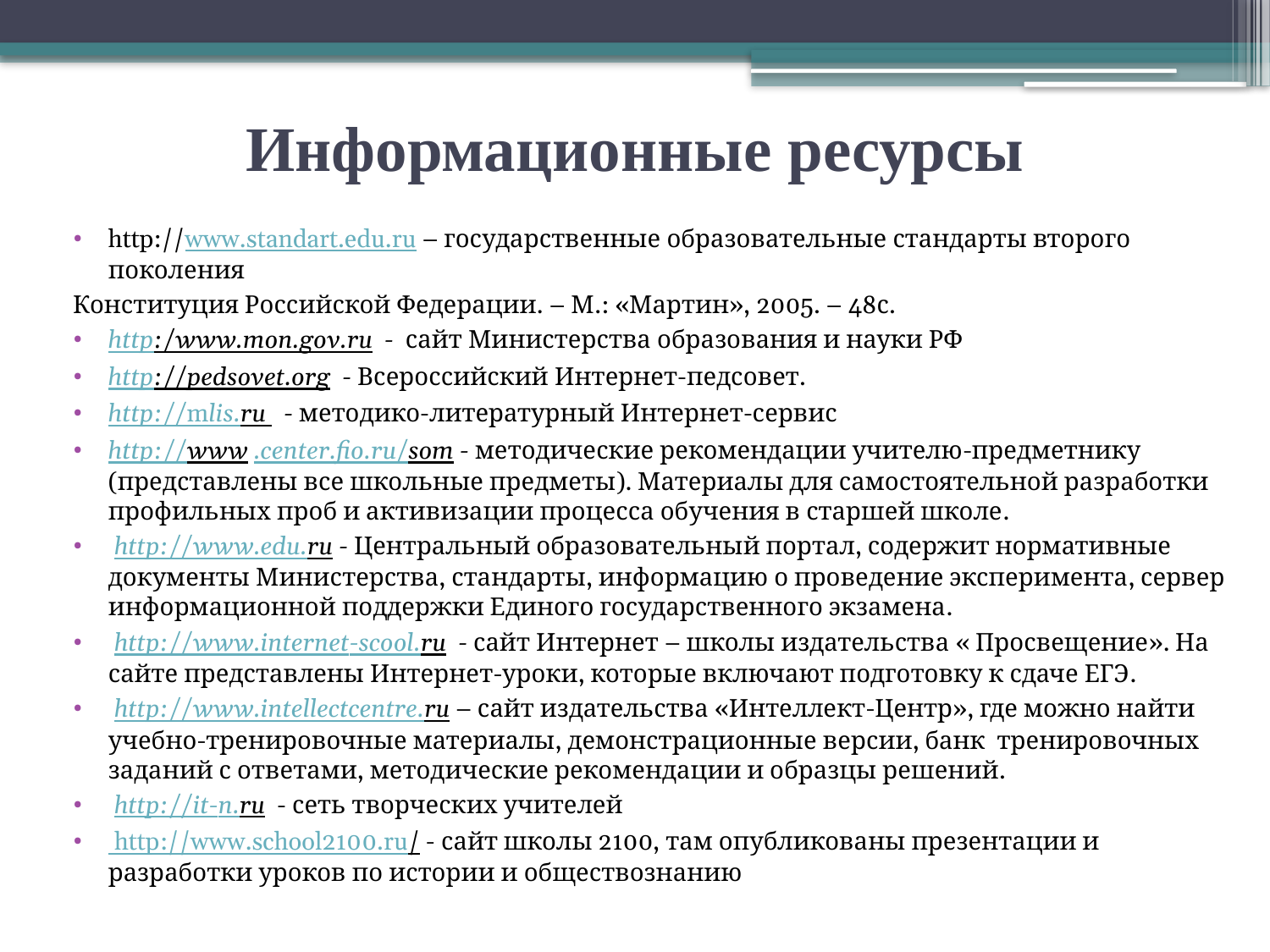

# Информационные ресурсы
http://www.standart.edu.ru – государственные образовательные стандарты второго поколения
Конституция Российской Федерации. – М.: «Мартин», 2005. – 48с.
http:/www.mon.gov.ru  -  сайт Министерства образования и науки РФ
http://pedsovet.org  - Всероссийский Интернет-педсовет.
http://mlis.ru   - методико-литературный Интернет-сервис
http://www .center.fio.ru/som - методические рекомендации учителю-предметнику (представлены все школьные предметы). Материалы для самостоятельной разработки профильных проб и активизации процесса обучения в старшей школе.
 http://www.edu.ru - Центральный образовательный портал, содержит нормативные документы Министерства, стандарты, информацию о проведение эксперимента, сервер информационной поддержки Единого государственного экзамена.
 http://www.internet-scool.ru  - сайт Интернет – школы издательства « Просвещение». На сайте представлены Интернет-уроки, которые включают подготовку к сдаче ЕГЭ.
 http://www.intellectcentre.ru – сайт издательства «Интеллект-Центр», где можно найти учебно-тренировочные материалы, демонстрационные версии, банк  тренировочных заданий с ответами, методические рекомендации и образцы решений.
 http://it-n.ru  - сеть творческих учителей
 http://www.school2100.ru/ - сайт школы 2100, там опубликованы презентации и разработки уроков по истории и обществознанию